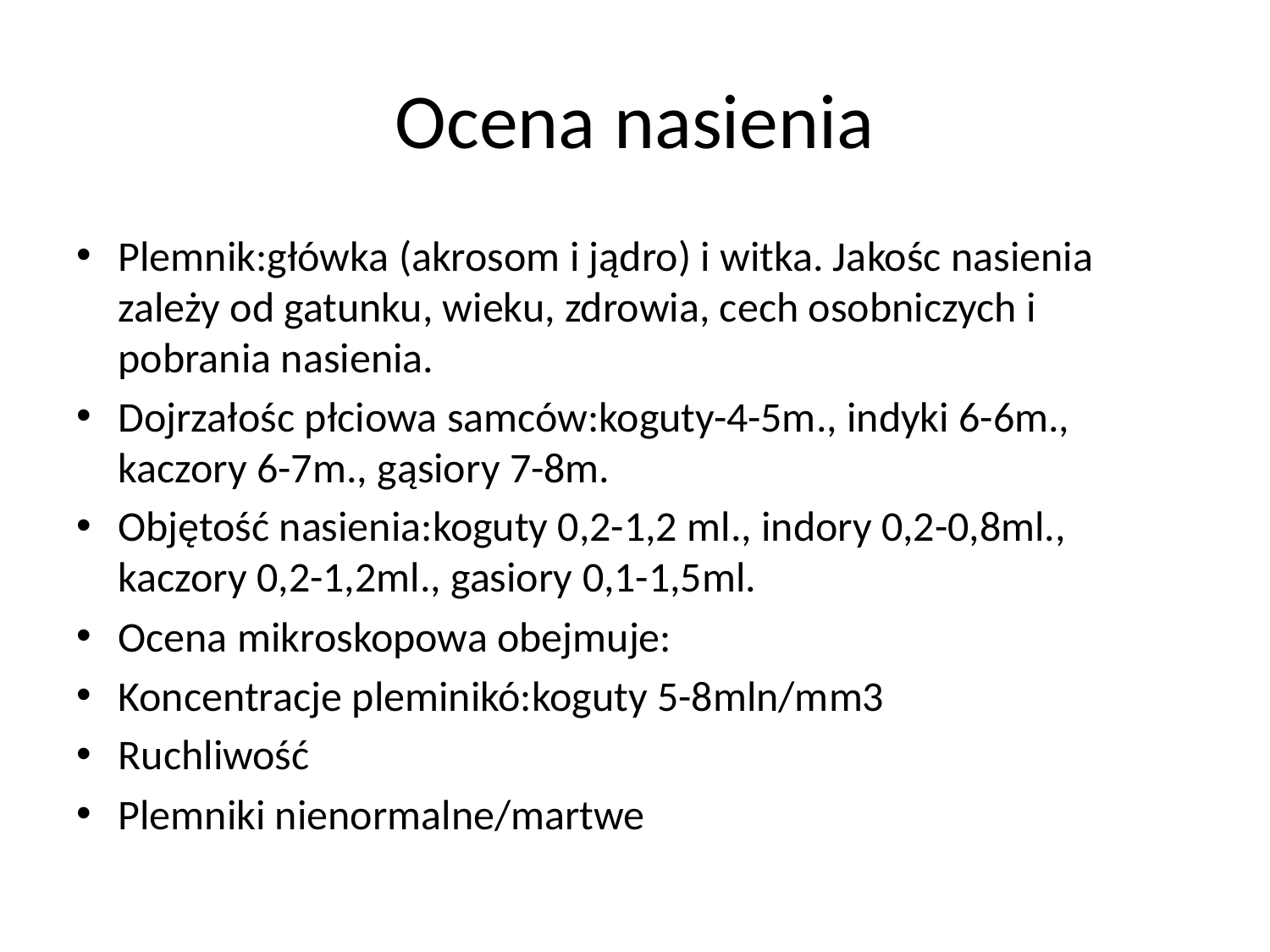

# Ocena nasienia
Plemnik:główka (akrosom i jądro) i witka. Jakośc nasienia zależy od gatunku, wieku, zdrowia, cech osobniczych i pobrania nasienia.
Dojrzałośc płciowa samców:koguty-4-5m., indyki 6-6m., kaczory 6-7m., gąsiory 7-8m.
Objętość nasienia:koguty 0,2-1,2 ml., indory 0,2-0,8ml., kaczory 0,2-1,2ml., gasiory 0,1-1,5ml.
Ocena mikroskopowa obejmuje:
Koncentracje pleminikó:koguty 5-8mln/mm3
Ruchliwość
Plemniki nienormalne/martwe